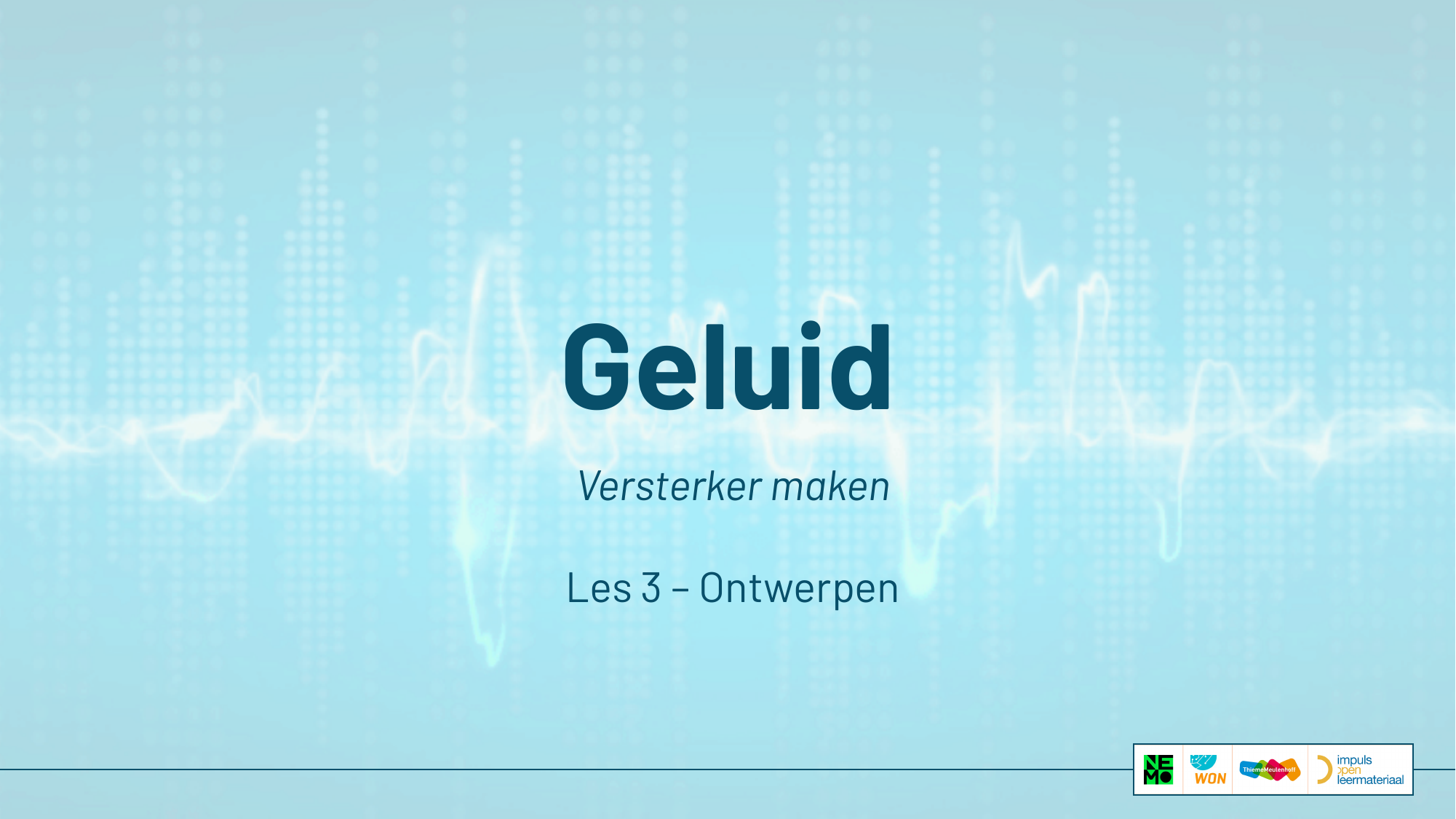

# Geluid
Versterker maken

Les 3 – Ontwerpen